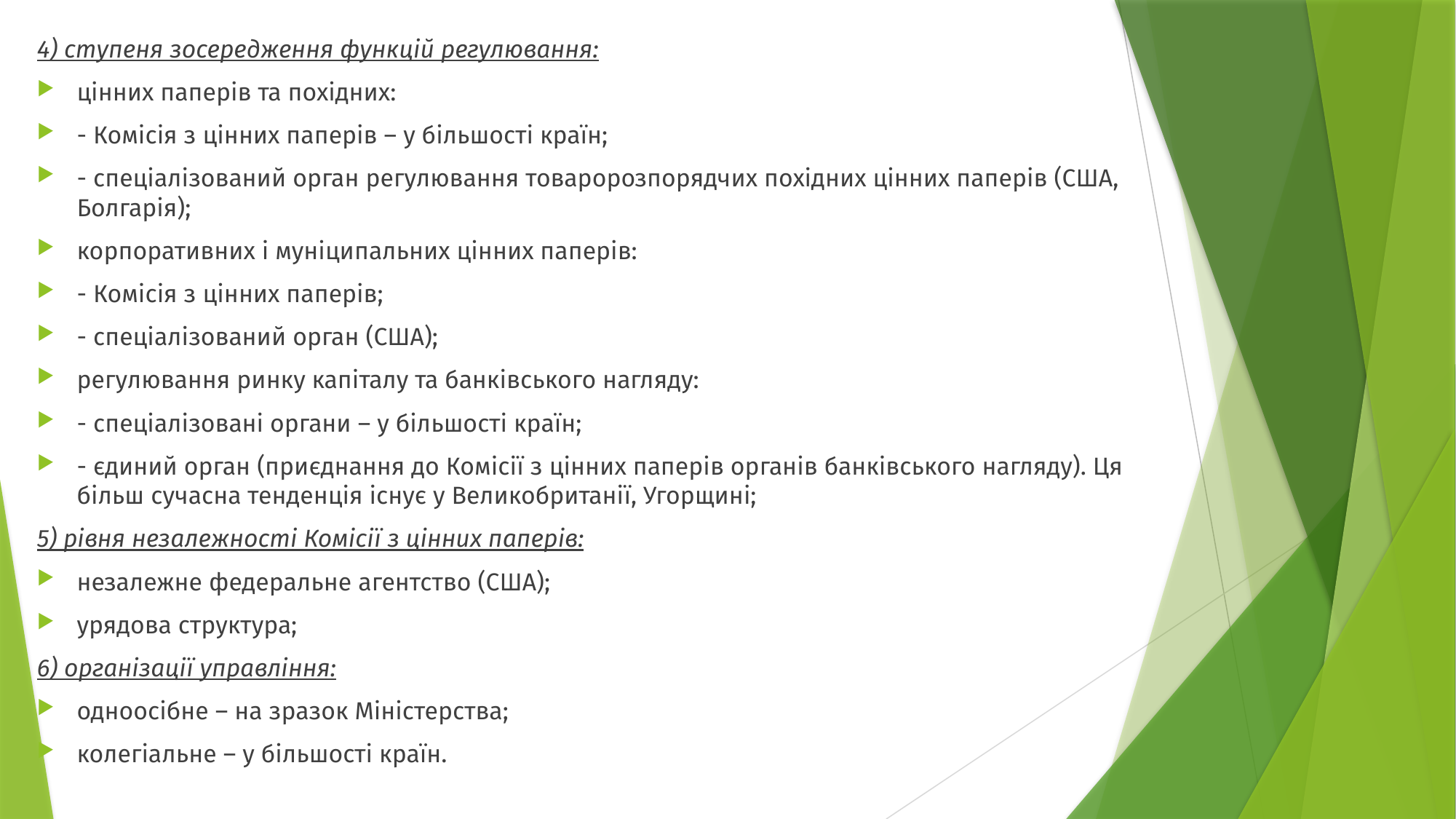

4) ступеня зосередження функцій регулювання:
цінних паперів та похідних:
- Комісія з цінних паперів – у більшості країн;
- спеціалізований орган регулювання товаророзпорядчих похідних цінних паперів (США, Болгарія);
корпоративних і муніципальних цінних паперів:
- Комісія з цінних паперів;
- спеціалізований орган (США);
регулювання ринку капіталу та банківського нагляду:
- спеціалізовані органи – у більшості країн;
- єдиний орган (приєднання до Комісії з цінних паперів органів банківського нагляду). Ця більш сучасна тенденція існує у Великобританії, Угорщині;
5) рівня незалежності Комісії з цінних паперів:
незалежне федеральне агентство (США);
урядова структура;
6) організації управління:
одноосібне – на зразок Міністерства;
колегіальне – у більшості країн.